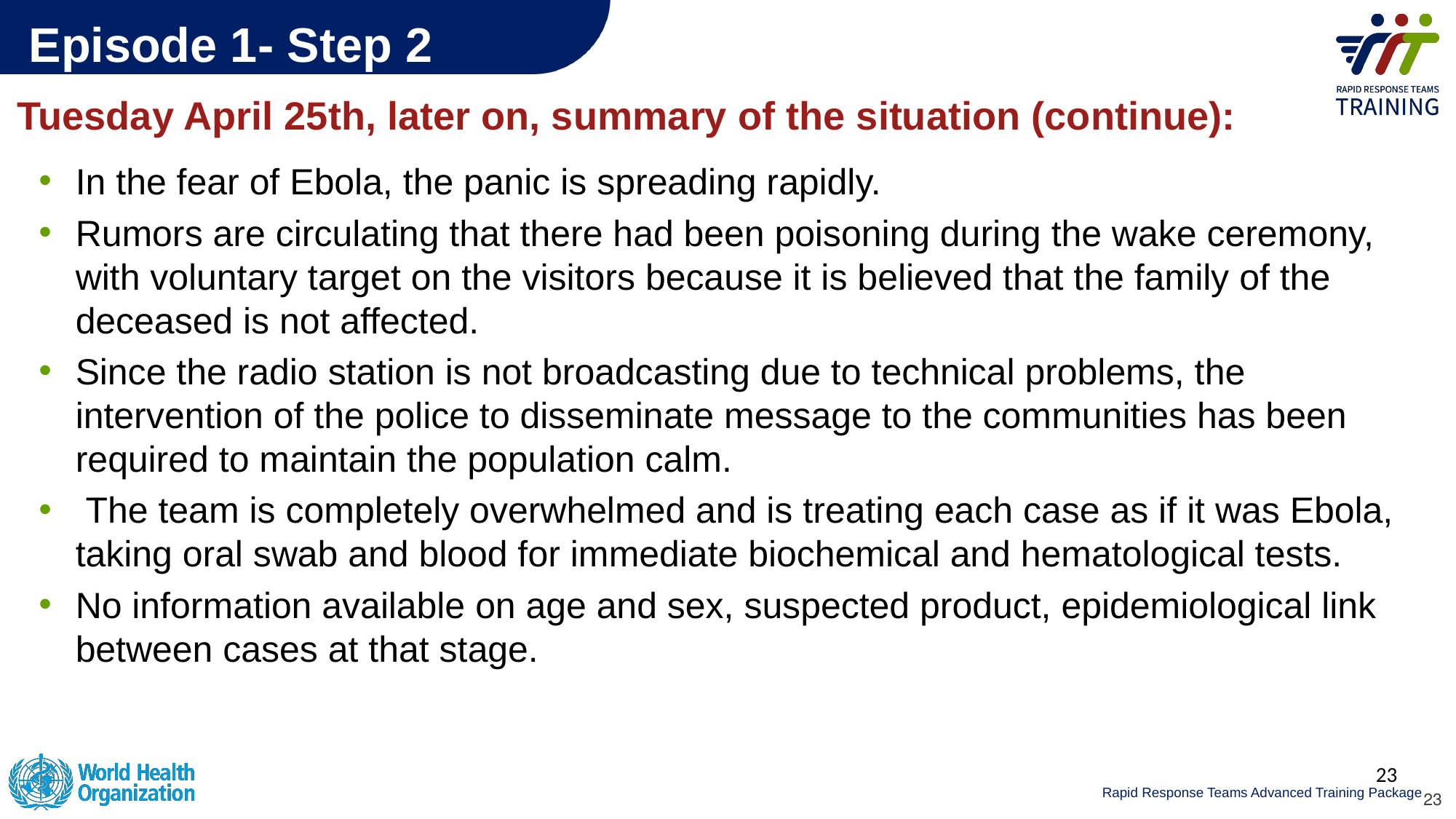

# Episode 1- Step 2
Tuesday April 25th, later on, summary of the situation (continue):
In the fear of Ebola, the panic is spreading rapidly.
Rumors are circulating that there had been poisoning during the wake ceremony, with voluntary target on the visitors because it is believed that the family of the deceased is not affected.
Since the radio station is not broadcasting due to technical problems, the intervention of the police to disseminate message to the communities has been required to maintain the population calm.
 The team is completely overwhelmed and is treating each case as if it was Ebola, taking oral swab and blood for immediate biochemical and hematological tests.
No information available on age and sex, suspected product, epidemiological link between cases at that stage.
23